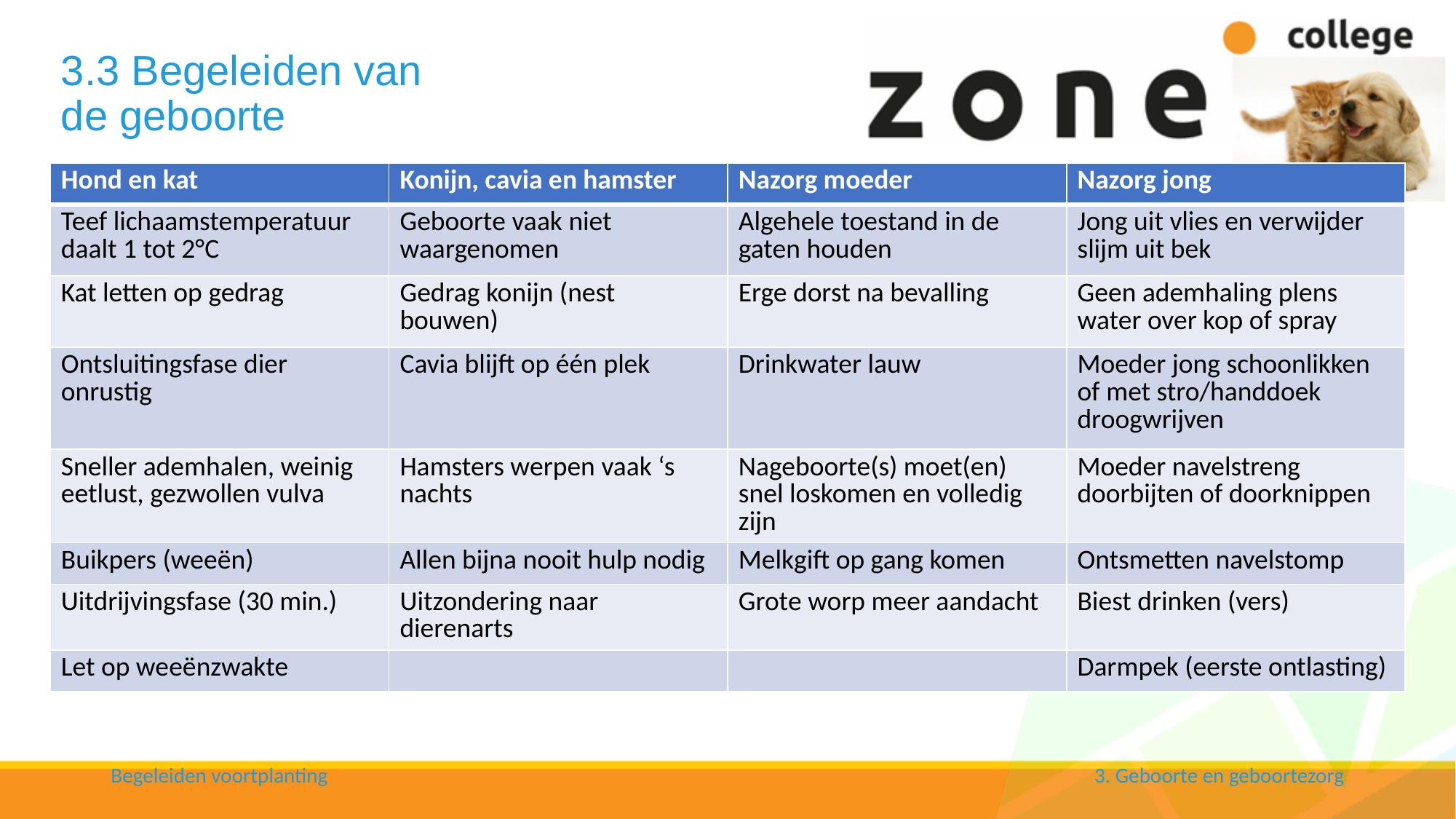

# 3.3 Begeleiden van de geboorte
| Hond en kat | Konijn, cavia en hamster | Nazorg moeder | Nazorg jong |
| --- | --- | --- | --- |
| Teef lichaamstemperatuur daalt 1 tot 2°C | Geboorte vaak niet waargenomen | Algehele toestand in de gaten houden | Jong uit vlies en verwijder slijm uit bek |
| Kat letten op gedrag | Gedrag konijn (nest bouwen) | Erge dorst na bevalling | Geen ademhaling plens water over kop of spray |
| Ontsluitingsfase dier onrustig | Cavia blijft op één plek | Drinkwater lauw | Moeder jong schoonlikken of met stro/handdoek droogwrijven |
| Sneller ademhalen, weinig eetlust, gezwollen vulva | Hamsters werpen vaak ‘s nachts | Nageboorte(s) moet(en) snel loskomen en volledig zijn | Moeder navelstreng doorbijten of doorknippen |
| Buikpers (weeën) | Allen bijna nooit hulp nodig | Melkgift op gang komen | Ontsmetten navelstomp |
| Uitdrijvingsfase (30 min.) | Uitzondering naar dierenarts | Grote worp meer aandacht | Biest drinken (vers) |
| Let op weeënzwakte |  |  | Darmpek (eerste ontlasting) |
Begeleiden voortplanting
3. Geboorte en geboortezorg